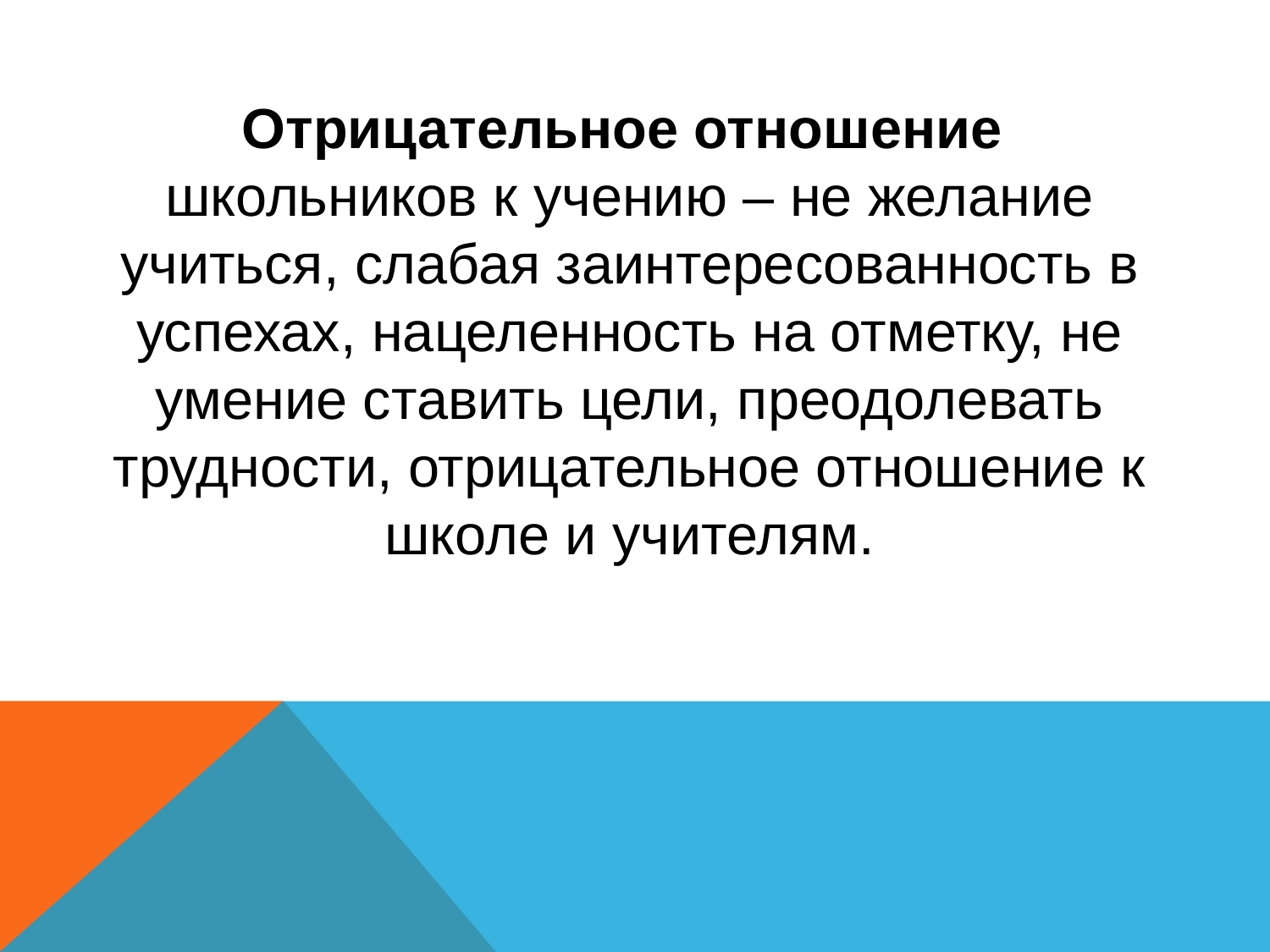

Отрицательное отношение
школьников к учению – не желание учиться, слабая заинтересованность в успехах, нацеленность на отметку, не умение ставить цели, преодолевать трудности, отрицательное отношение к школе и учителям.